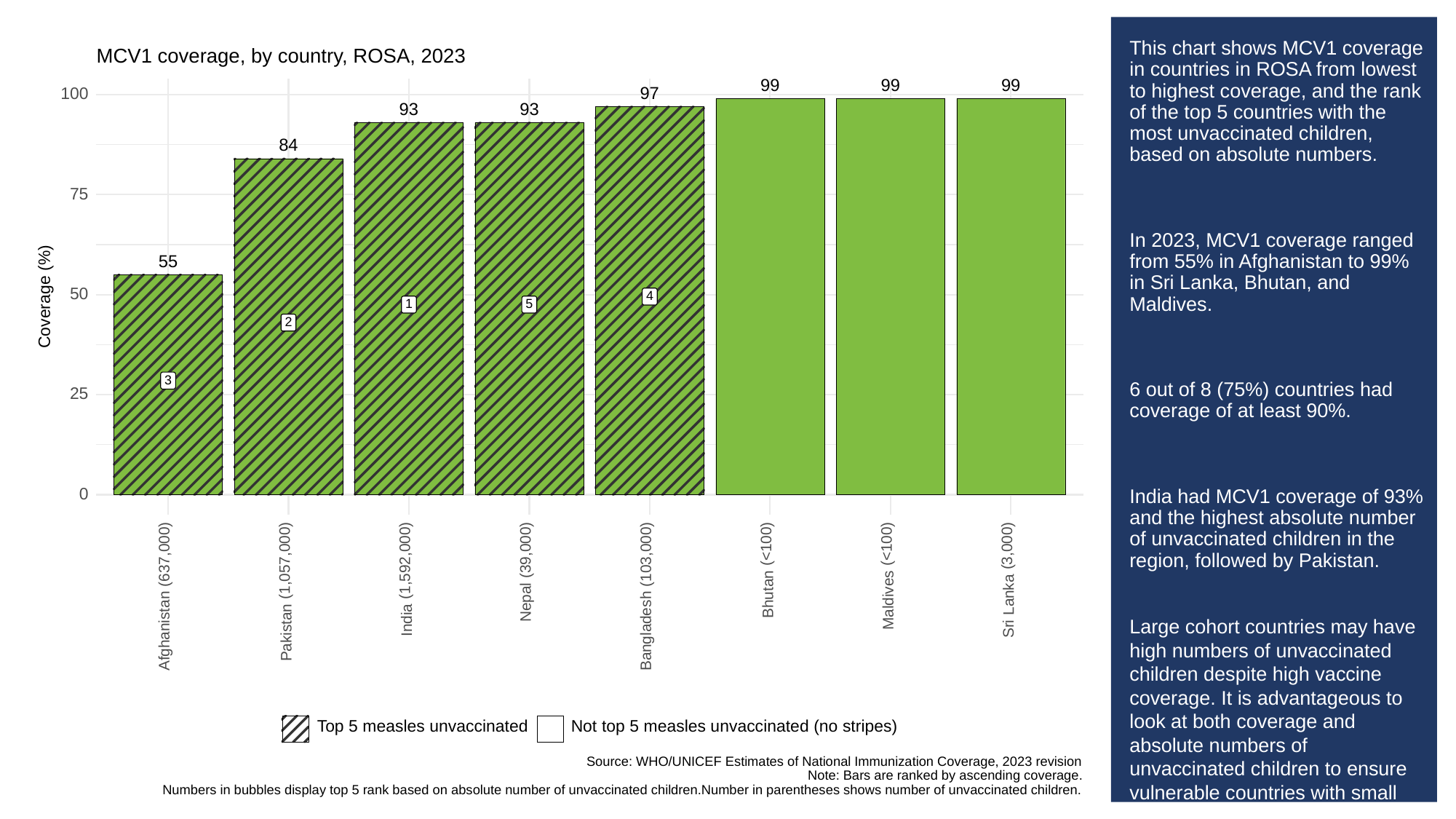

# This chart shows MCV1 coverage in countries in ROSA from lowest to highest coverage, and the rank of the top 5 countries with the most unvaccinated children, based on absolute numbers.

In 2023, MCV1 coverage ranged from 55% in Afghanistan to 99% in Sri Lanka, Bhutan, and Maldives.

6 out of 8 (75%) countries had coverage of at least 90%.

India had MCV1 coverage of 93% and the highest absolute number of unvaccinated children in the region, followed by Pakistan.

Large cohort countries may have high numbers of unvaccinated children despite high vaccine coverage. It is advantageous to look at both coverage and absolute numbers of unvaccinated children to ensure vulnerable countries with small birth cohorts are not missed.

MCV1 coverage, by country, ROSA, 2023

99
99
99
97
100

93
93

84

75

55

50
Coverage (%)

4

1
5

2

3

25

0

(<100)
(<100)
(3,000)
(39,000)
(637,000)
(103,000)
(1,057,000)
(1,592,000)
Bhutan
Lanka
Maldives
Nepal
India
Sri
Afghanistan
Bangladesh
Pakistan

Not top 5 measles unvaccinated (no stripes)
Top 5 measles unvaccinated

Source: WHO/UNICEF Estimates of National Immunization Coverage, 2023 revision
Note: Bars are ranked by ascending coverage.
Numbers in bubbles display top 5 rank based on absolute number of unvaccinated children.Number in parentheses shows number of unvaccinated children.